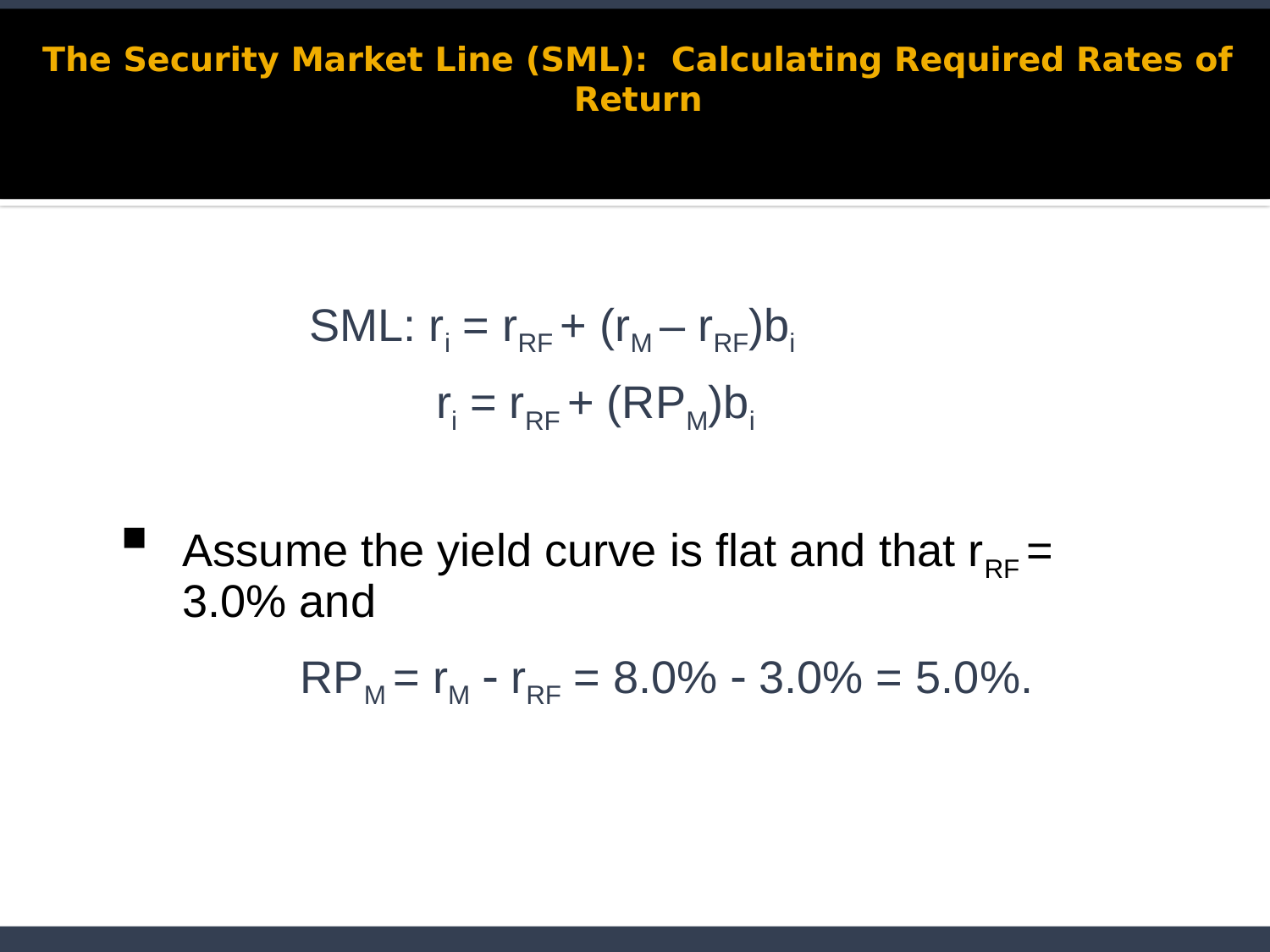

# The Security Market Line (SML):  Calculating Required Rates of Return

		SML: ri = rRF + (rM – rRF)bi
		          ri = rRF + (RPM)bi

Assume the yield curve is flat and that rRF = 3.0% and
	RPM = rM − rRF = 8.0% − 3.0% = 5.0%.